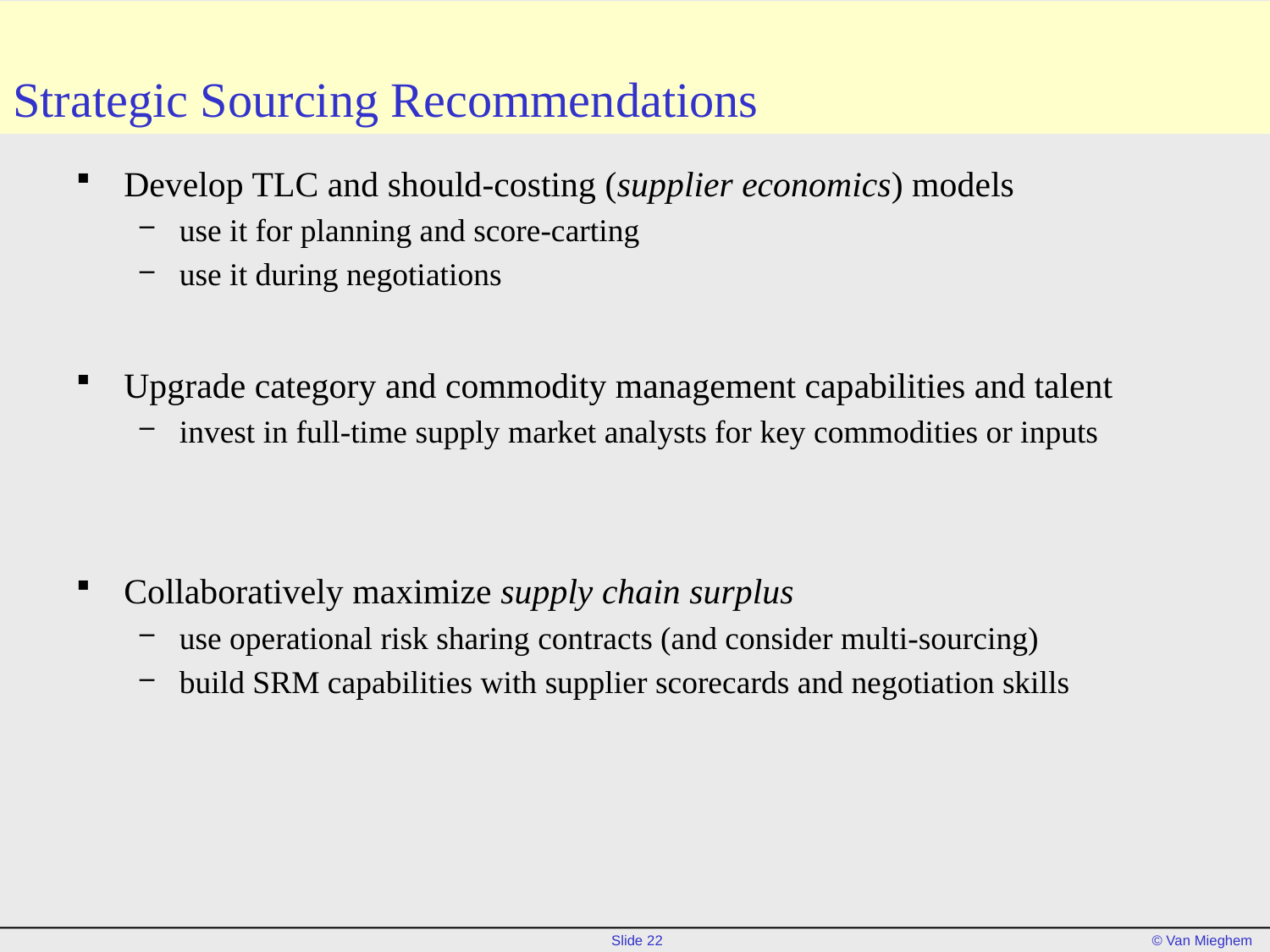

# Strategic Sourcing Recommendations
Develop TLC and should-costing (supplier economics) models
use it for planning and score-carting
use it during negotiations

Upgrade category and commodity management capabilities and talent
invest in full-time supply market analysts for key commodities or inputs

Collaboratively maximize supply chain surplus
use operational risk sharing contracts (and consider multi-sourcing)
build SRM capabilities with supplier scorecards and negotiation skills